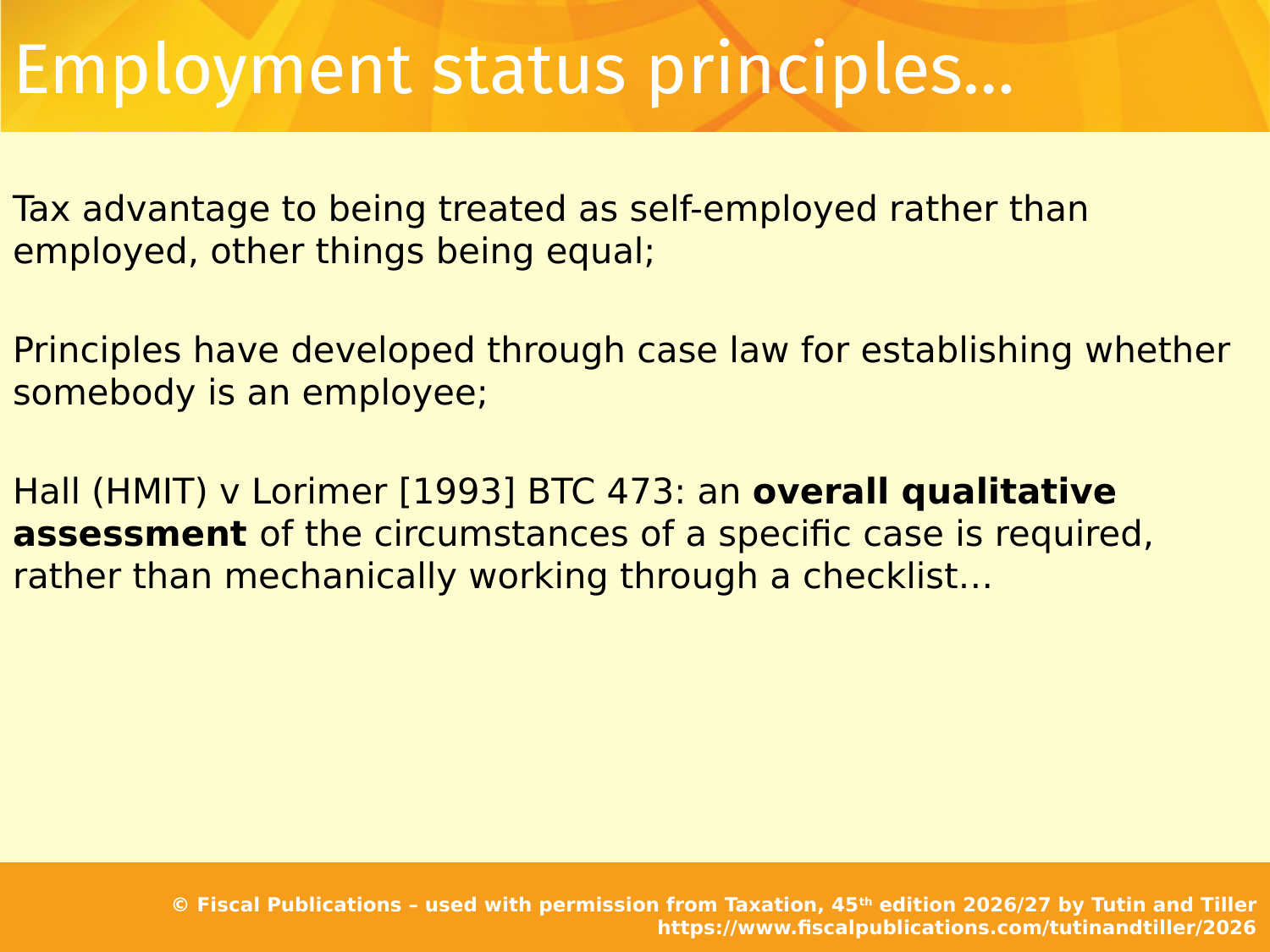

# Employment status principles…

Tax advantage to being treated as self-employed rather than employed, other things being equal;

Principles have developed through case law for establishing whether somebody is an employee;

Hall (HMIT) v Lorimer [1993] BTC 473: an overall qualitative assessment of the circumstances of a specific case is required, rather than mechanically working through a checklist…